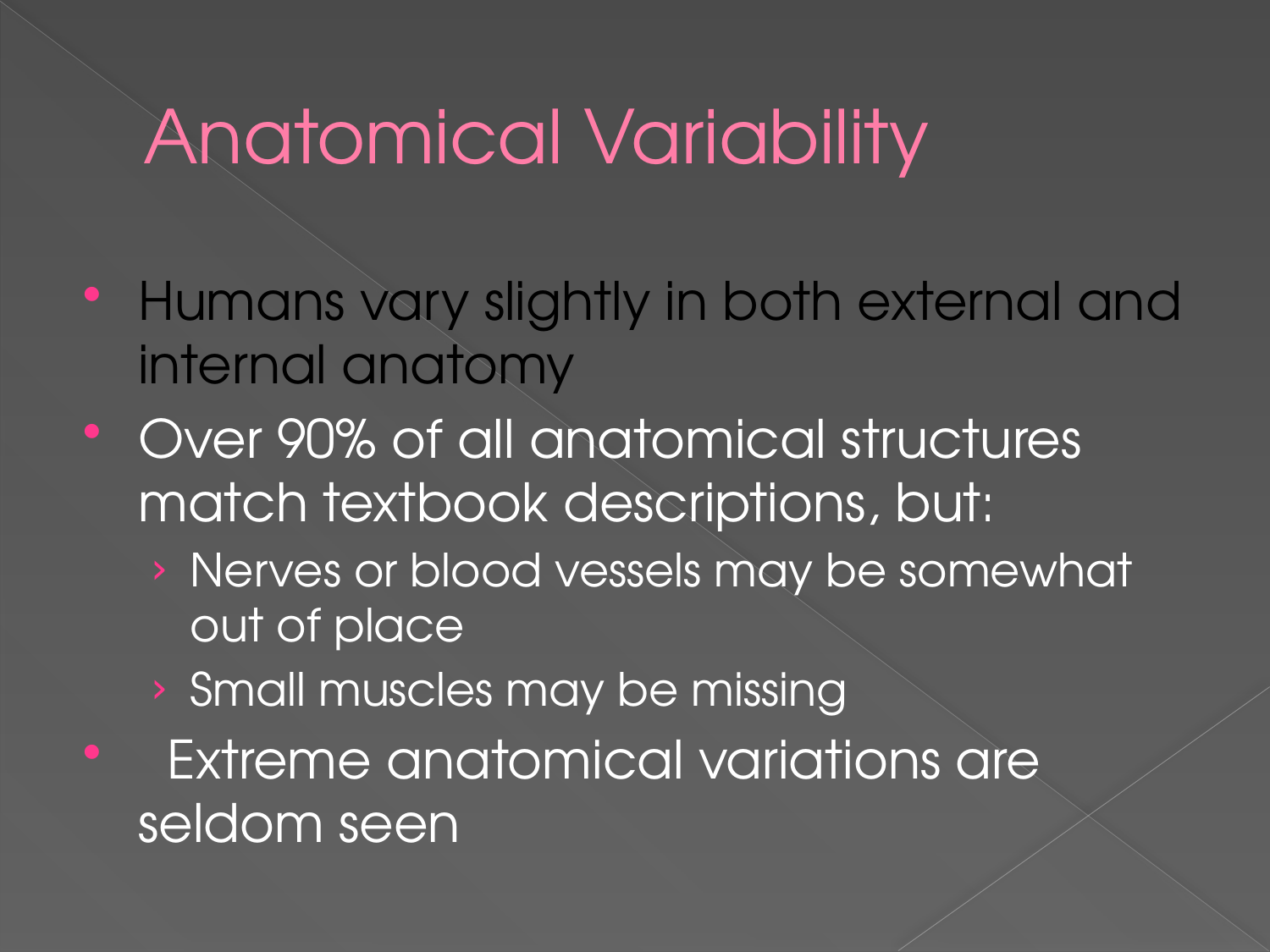

# Anatomical Variability
Humans vary slightly in both external and internal anatomy
Over 90% of all anatomical structures match textbook descriptions, but:
Nerves or blood vessels may be somewhat out of place
Small muscles may be missing
  Extreme anatomical variations are seldom seen